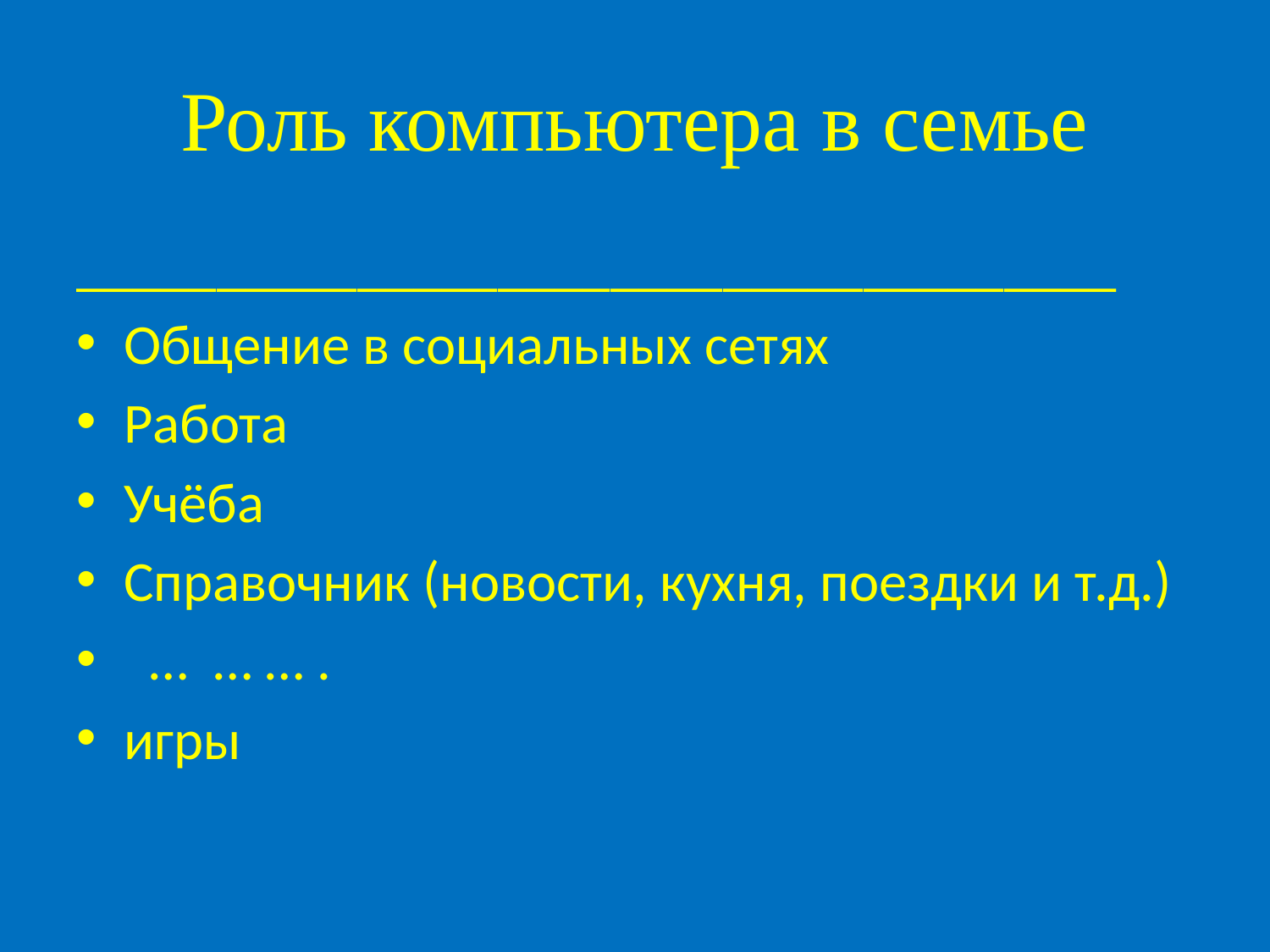

# Роль компьютера в семье
_____________________________________
Общение в социальных сетях
Работа
Учёба
Справочник (новости, кухня, поездки и т.д.)
  …  … … .
игры